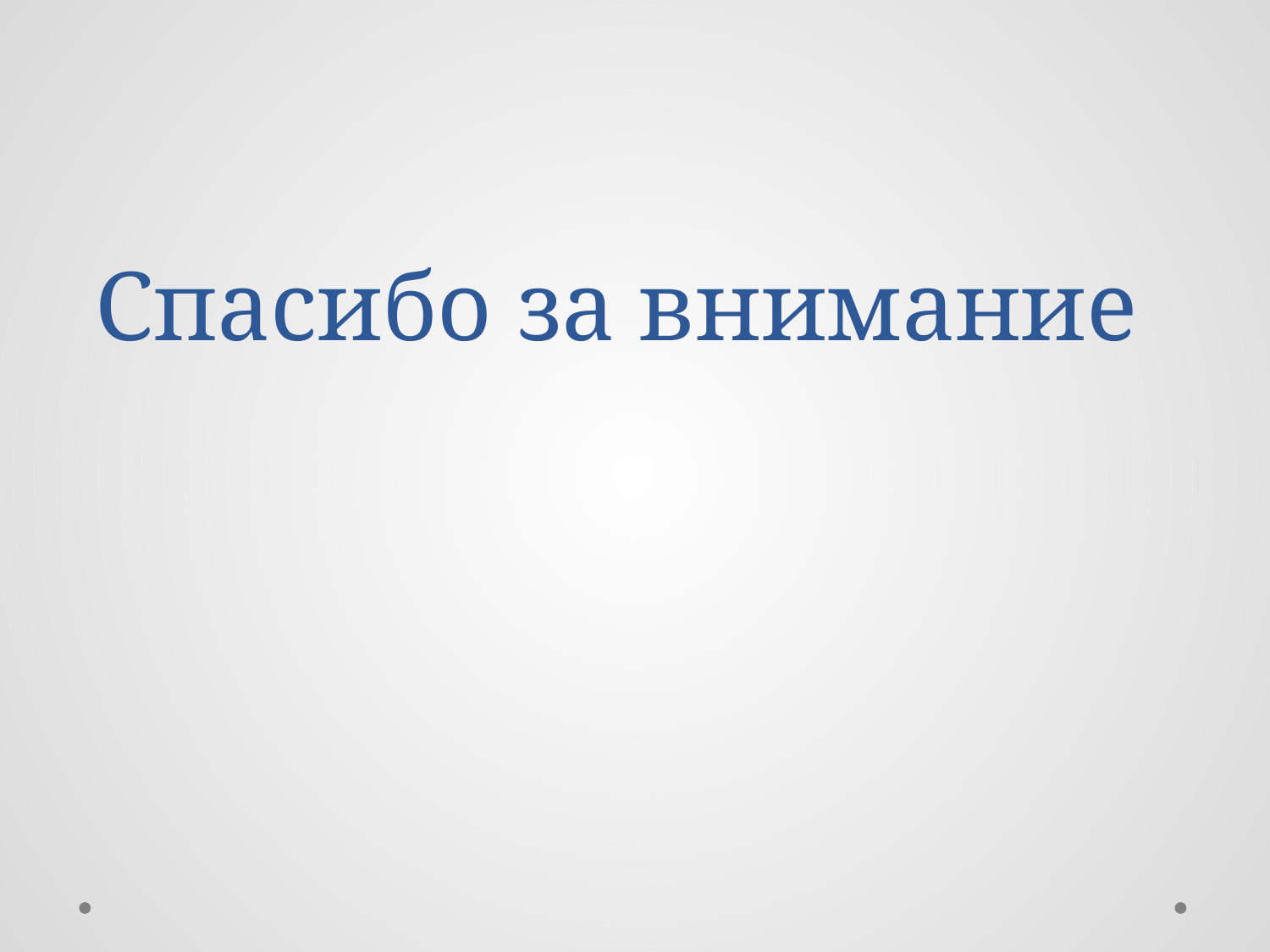

# Спасибо за внимание! Спасибо за внимание